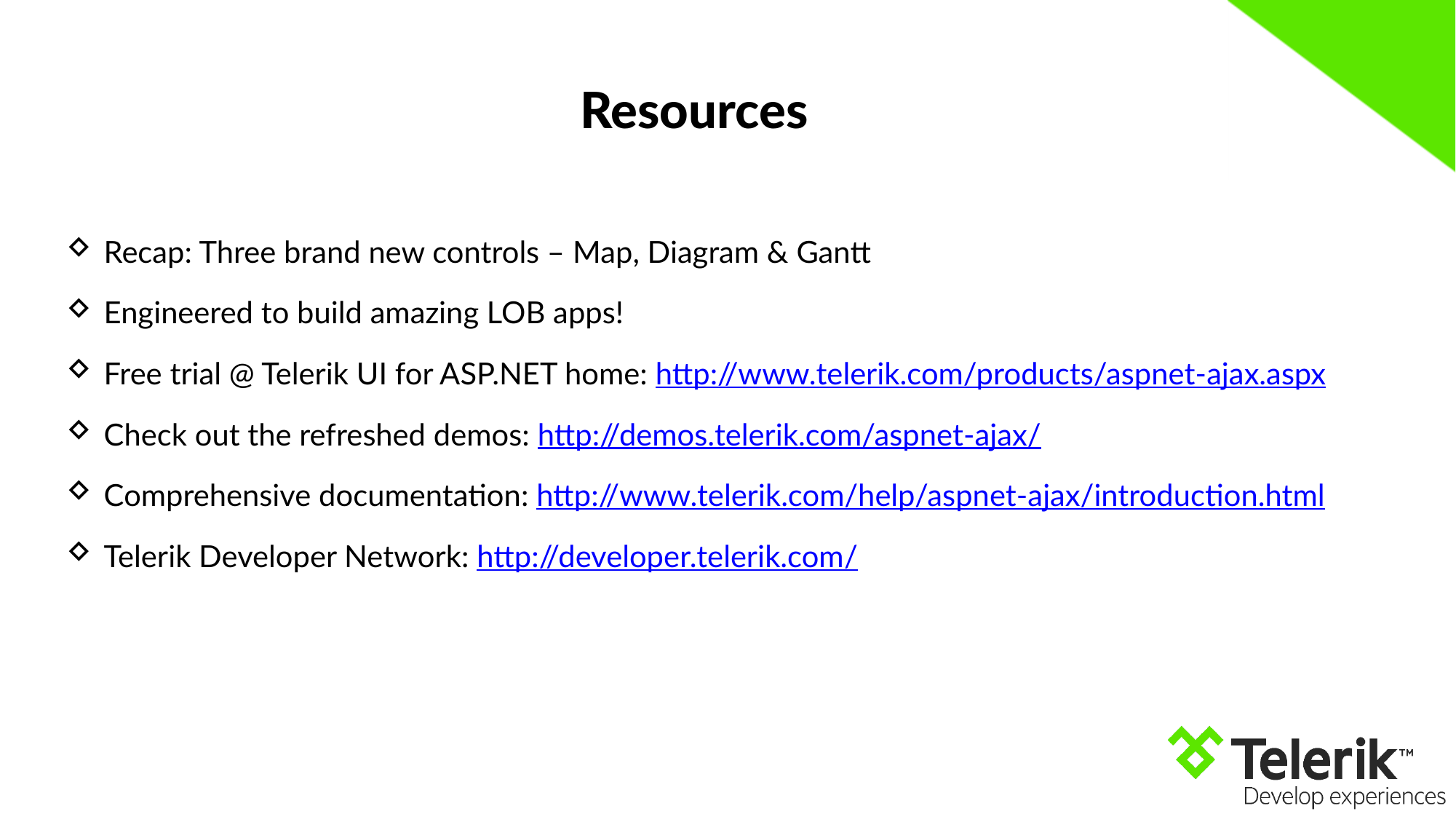

Resources
 Recap: Three brand new controls – Map, Diagram & Gantt
 Engineered to build amazing LOB apps!
 Free trial @ Telerik UI for ASP.NET home: http://www.telerik.com/products/aspnet-ajax.aspx
 Check out the refreshed demos: http://demos.telerik.com/aspnet-ajax/
 Comprehensive documentation: http://www.telerik.com/help/aspnet-ajax/introduction.html
 Telerik Developer Network: http://developer.telerik.com/